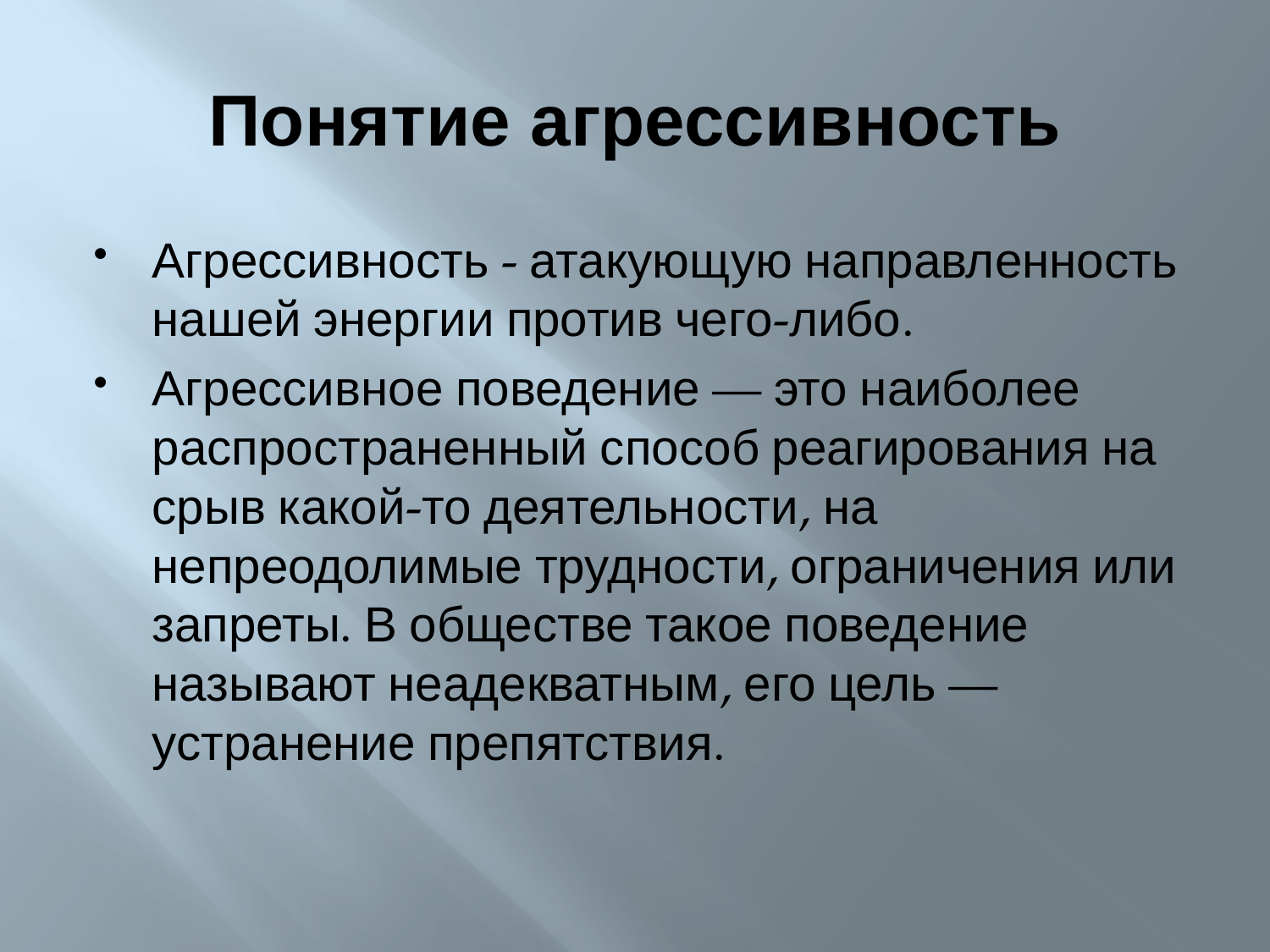

# Понятие агрессивность
Агрессивность - атакующую направленность нашей энергии против чего-либо.
Агрессивное поведение — это наиболее распространенный способ реагирования на срыв какой-то деятельности, на непреодолимые трудности, ограничения или запреты. В обществе такое поведение называют неадекватным, его цель — устранение препятствия.